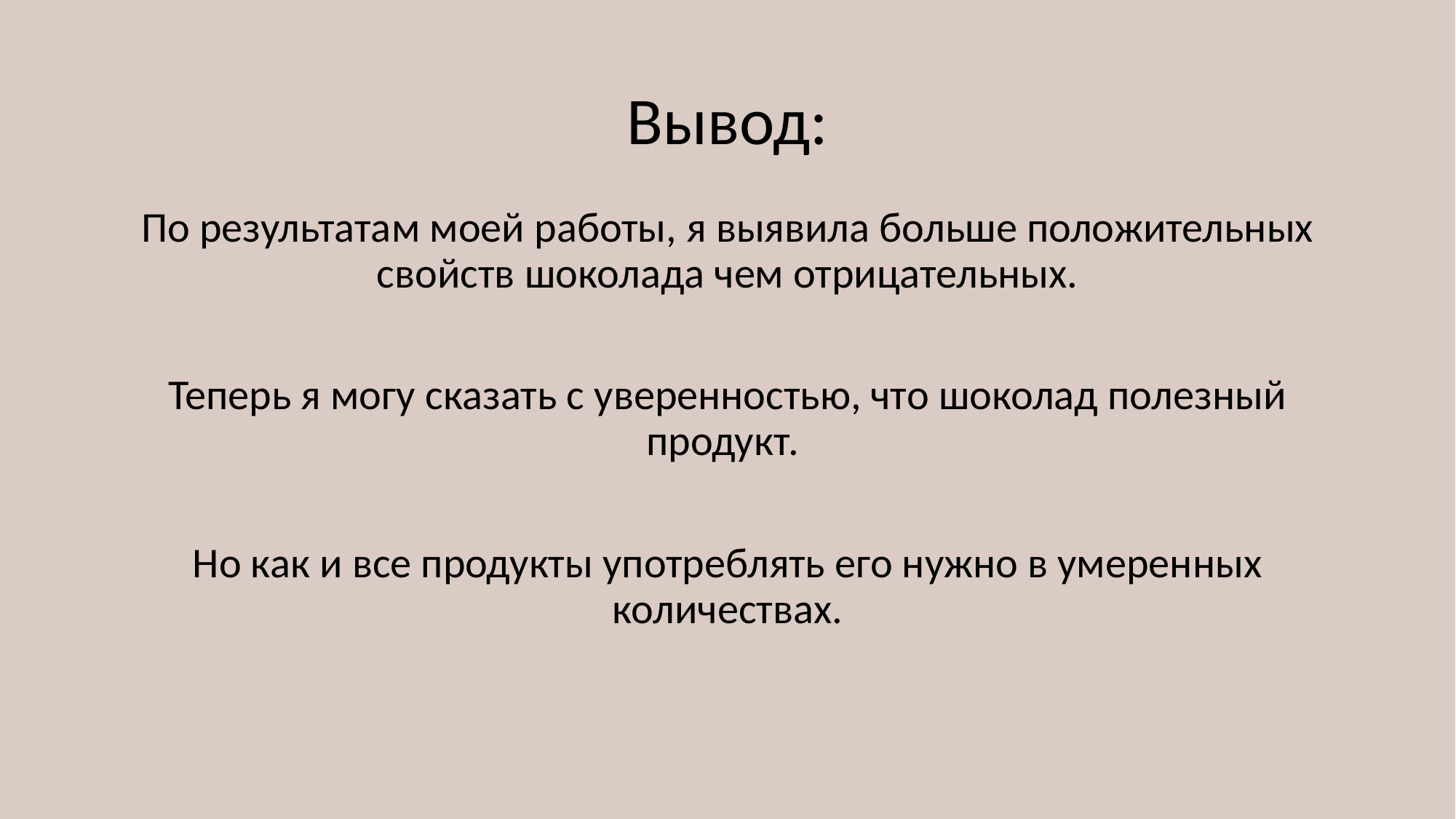

# Вывод:
По результатам моей работы, я выявила больше положительных свойств шоколада чем отрицательных.

Теперь я могу сказать с уверенностью, что шоколад полезный продукт.

Но как и все продукты употреблять его нужно в умеренных количествах.